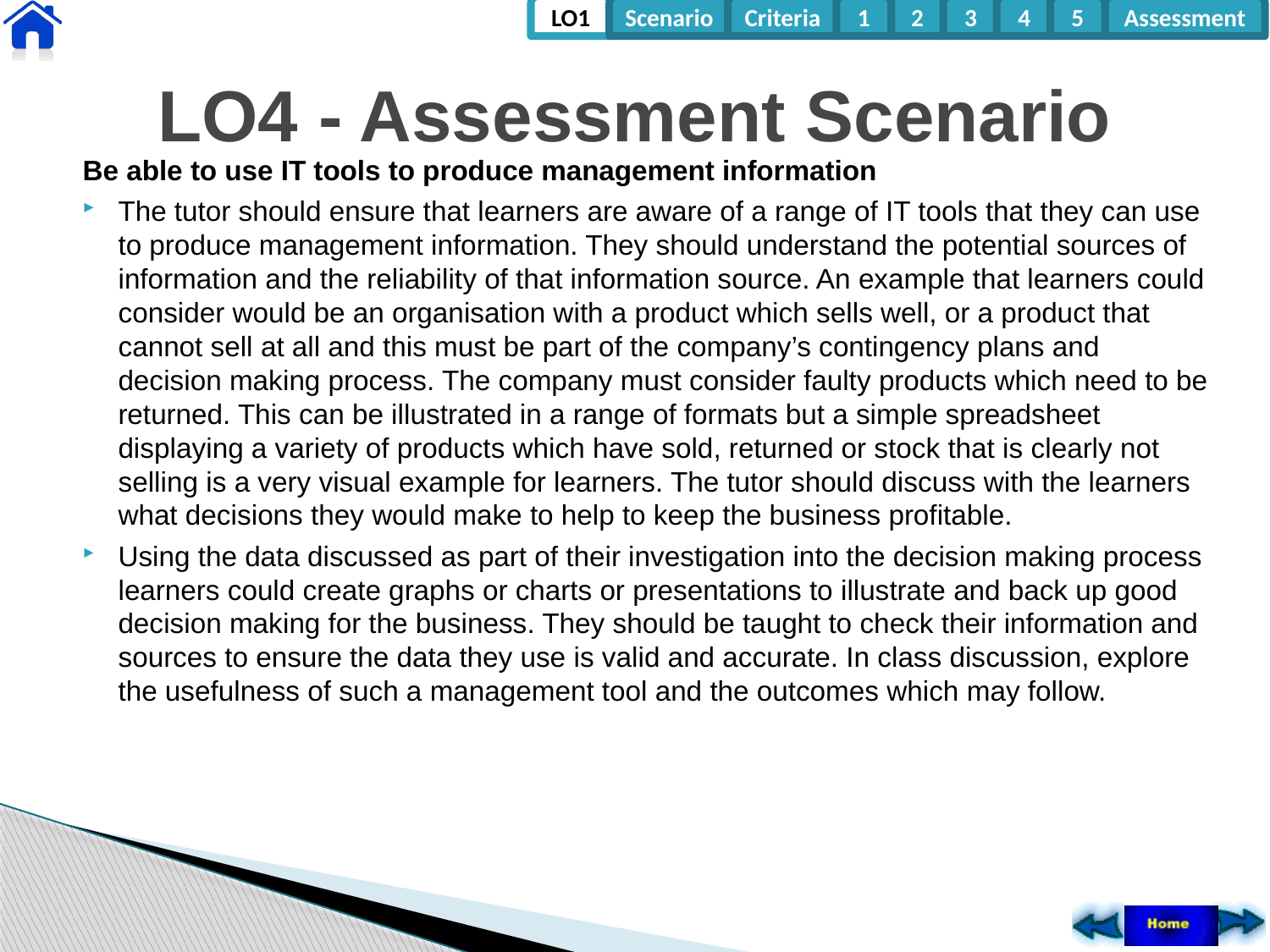

# LO4 - Assessment Scenario
Be able to use IT tools to produce management information
The tutor should ensure that learners are aware of a range of IT tools that they can use to produce management information. They should understand the potential sources of information and the reliability of that information source. An example that learners could consider would be an organisation with a product which sells well, or a product that cannot sell at all and this must be part of the company’s contingency plans and decision making process. The company must consider faulty products which need to be returned. This can be illustrated in a range of formats but a simple spreadsheet displaying a variety of products which have sold, returned or stock that is clearly not selling is a very visual example for learners. The tutor should discuss with the learners what decisions they would make to help to keep the business profitable.
Using the data discussed as part of their investigation into the decision making process learners could create graphs or charts or presentations to illustrate and back up good decision making for the business. They should be taught to check their information and sources to ensure the data they use is valid and accurate. In class discussion, explore the usefulness of such a management tool and the outcomes which may follow.